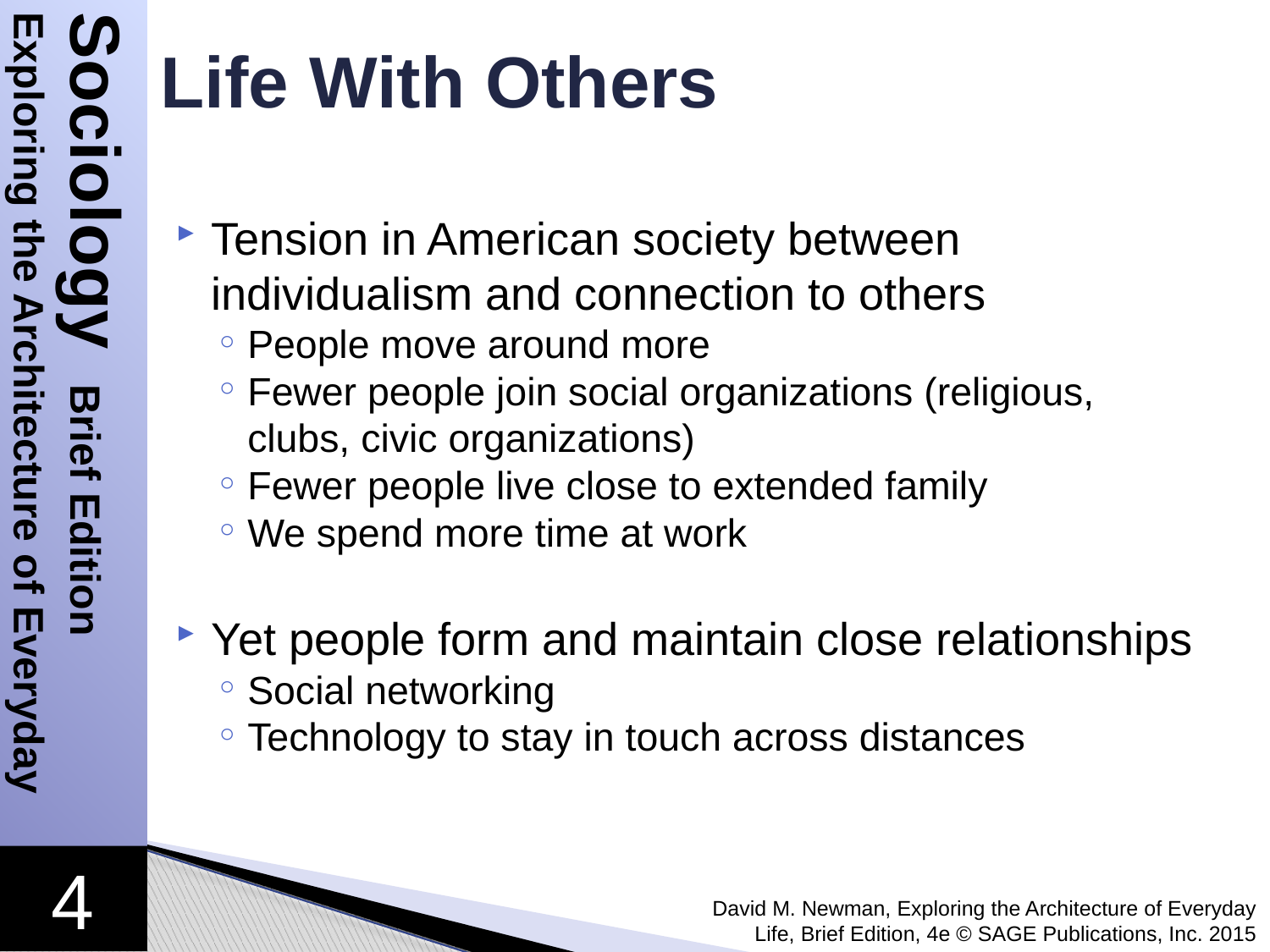

# Life With Others

Tension in American society between individualism and connection to others
People move around more
Fewer people join social organizations (religious, clubs, civic organizations)
Fewer people live close to extended family
We spend more time at work

Yet people form and maintain close relationships
Social networking
Technology to stay in touch across distances
David M. Newman, Exploring the Architecture of Everyday Life, Brief Edition, 4e © SAGE Publications, Inc. 2015